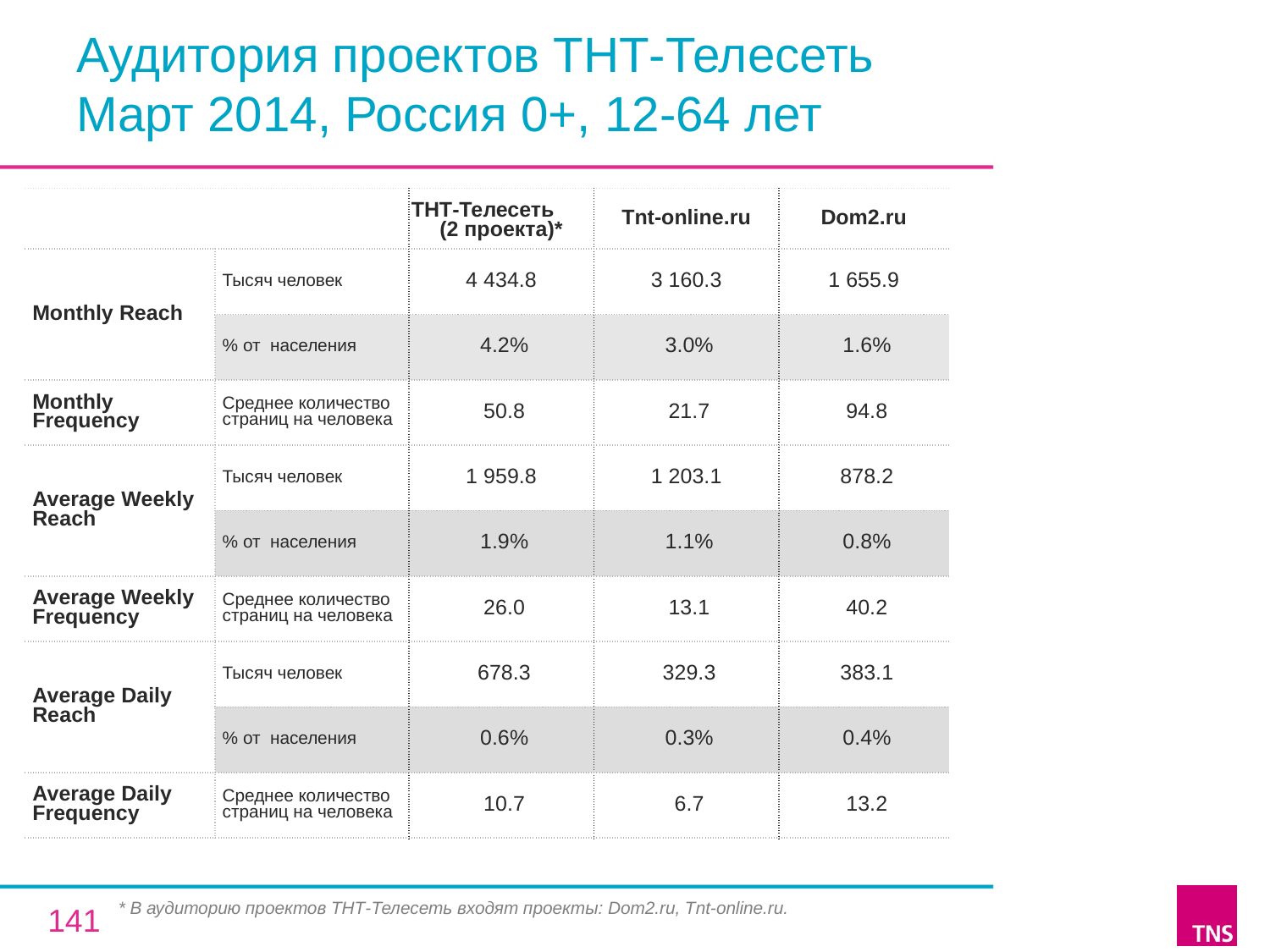

# Аудитория проектов ТНТ-Телесеть Март 2014, Россия 0+, 12-64 лет
|  |  | ТНТ-Телесеть (2 проекта)\* | Tnt-online.ru | Dom2.ru |
| --- | --- | --- | --- | --- |
| Monthly Reach | Тысяч человек | 4 434.8 | 3 160.3 | 1 655.9 |
|  | % от населения | 4.2% | 3.0% | 1.6% |
| Monthly Frequency | Среднее количество страниц на человека | 50.8 | 21.7 | 94.8 |
| Average Weekly Reach | Тысяч человек | 1 959.8 | 1 203.1 | 878.2 |
|  | % от населения | 1.9% | 1.1% | 0.8% |
| Average Weekly Frequency | Среднее количество страниц на человека | 26.0 | 13.1 | 40.2 |
| Average Daily Reach | Тысяч человек | 678.3 | 329.3 | 383.1 |
|  | % от населения | 0.6% | 0.3% | 0.4% |
| Average Daily Frequency | Среднее количество страниц на человека | 10.7 | 6.7 | 13.2 |
* В аудиторию проектов ТНТ-Телесеть входят проекты: Dom2.ru, Tnt-online.ru.
141